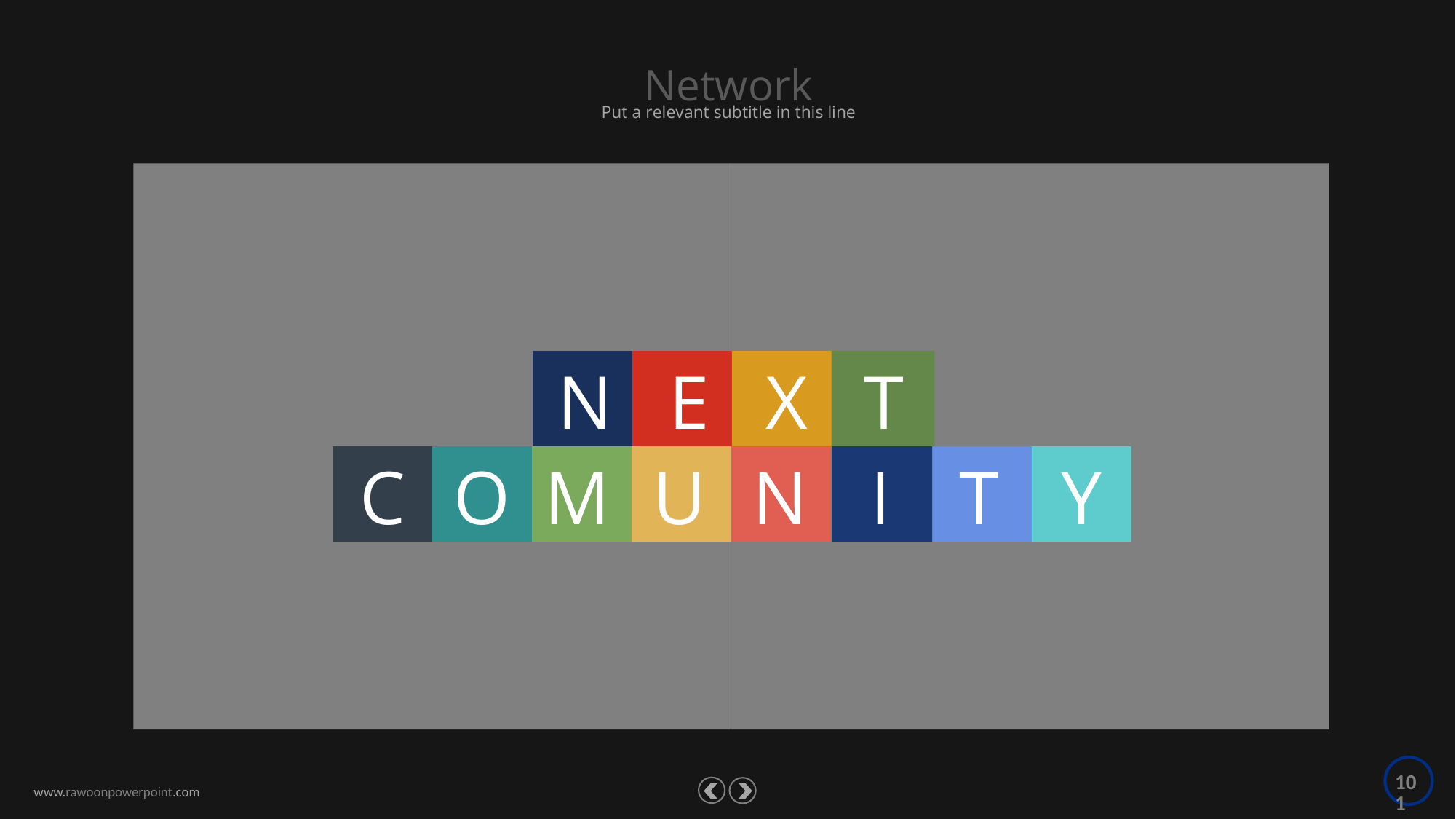

Network
Put a relevant subtitle in this line

N   E   X   T
T
Y
I
N
M
U
O
C
101